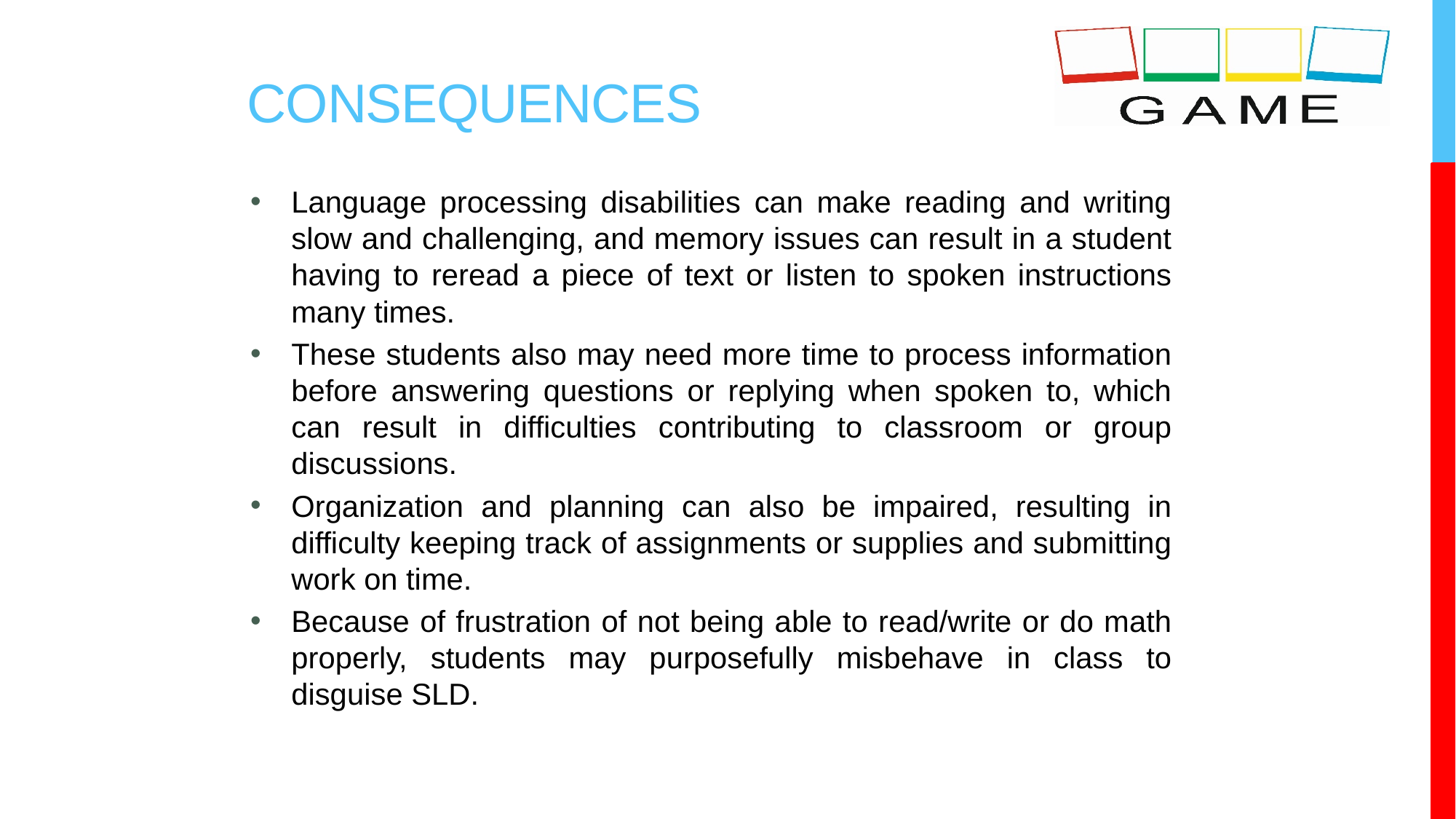

# Consequences
Language processing disabilities can make reading and writing slow and challenging, and memory issues can result in a student having to reread a piece of text or listen to spoken instructions many times.
These students also may need more time to process information before answering questions or replying when spoken to, which can result in difficulties contributing to classroom or group discussions.
Organization and planning can also be impaired, resulting in difficulty keeping track of assignments or supplies and submitting work on time.
Because of frustration of not being able to read/write or do math properly, students may purposefully misbehave in class to disguise SLD.